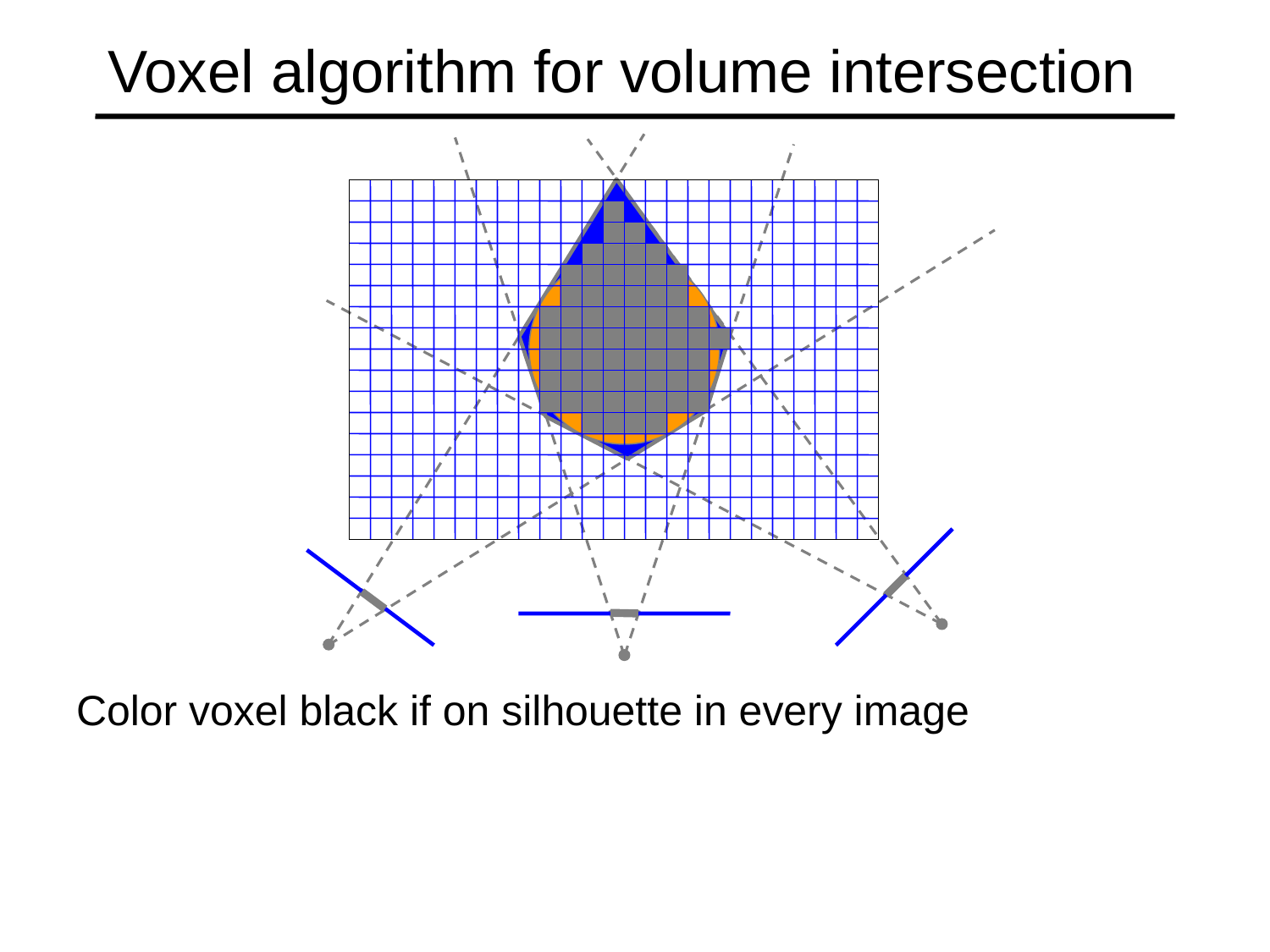

# Voxel algorithm for volume intersection

Color voxel black if on silhouette in every image